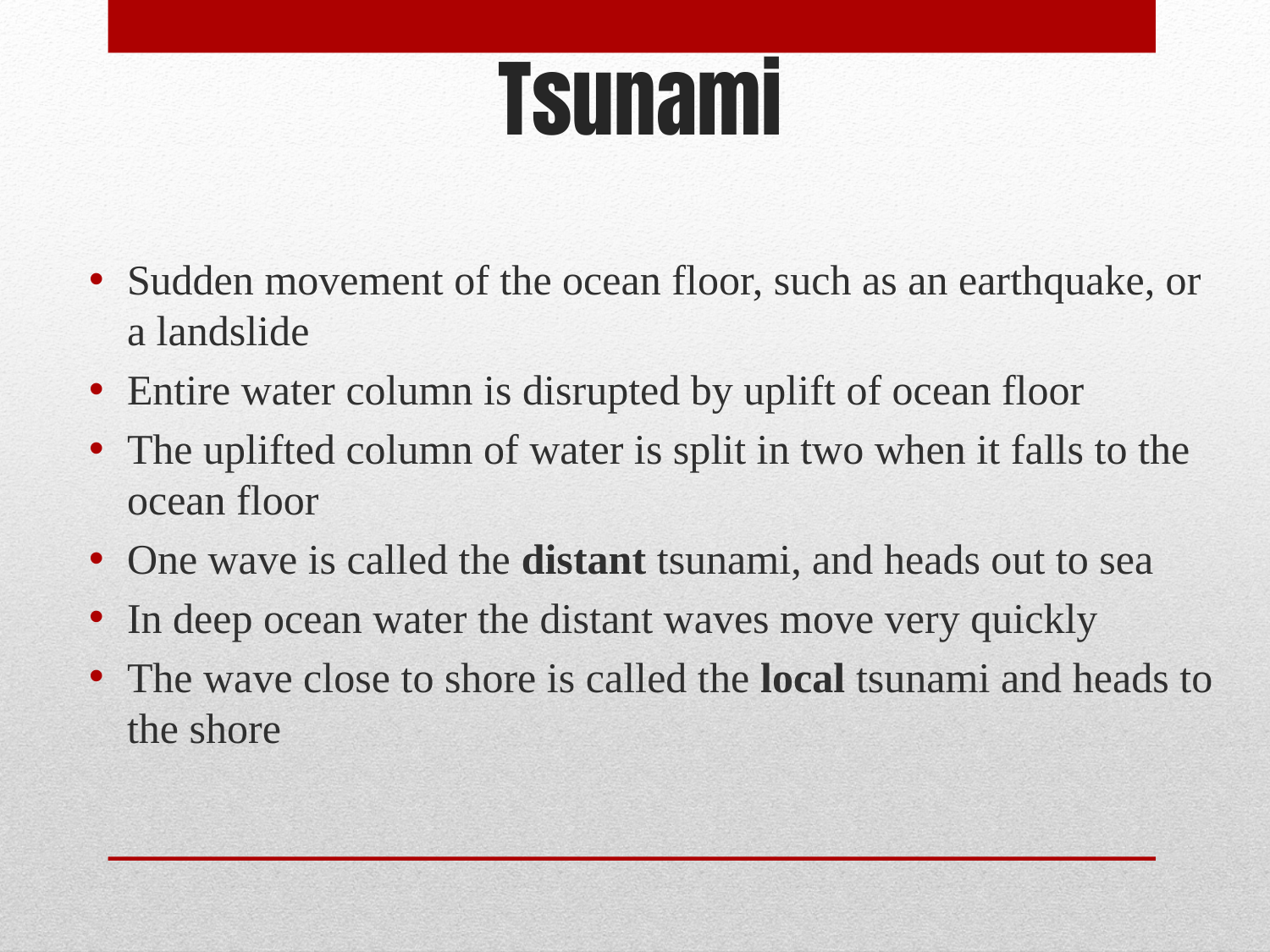

Tsunami
Sudden movement of the ocean floor, such as an earthquake, or a landslide
Entire water column is disrupted by uplift of ocean floor
The uplifted column of water is split in two when it falls to the ocean floor
One wave is called the distant tsunami, and heads out to sea
In deep ocean water the distant waves move very quickly
The wave close to shore is called the local tsunami and heads to the shore